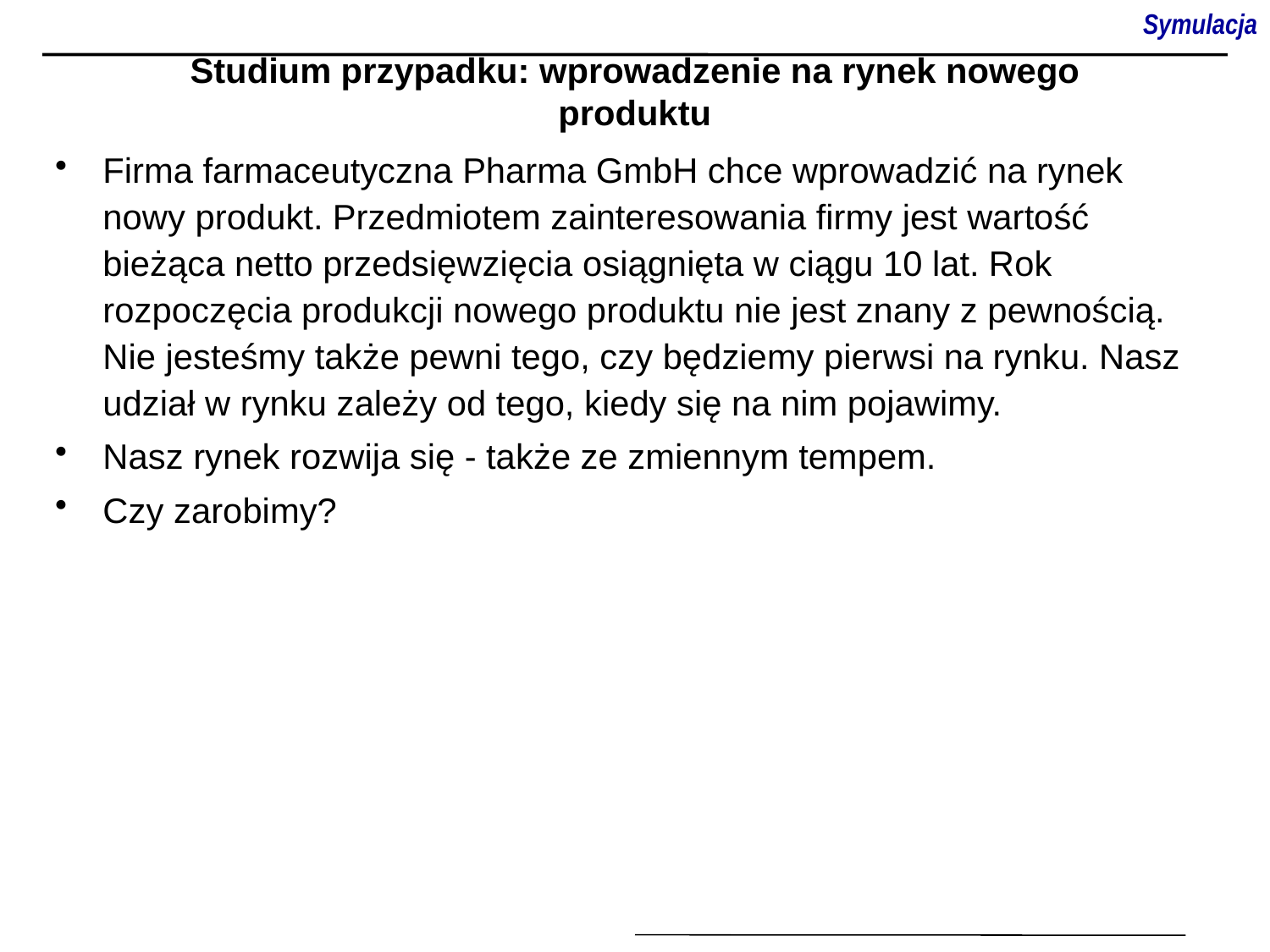

Symulacja
# Studium przypadku: wprowadzenie na rynek nowego produktu
Firma farmaceutyczna Pharma GmbH chce wprowadzić na rynek nowy produkt. Przedmiotem zainteresowania firmy jest wartość bieżąca netto przedsięwzięcia osiągnięta w ciągu 10 lat. Rok rozpoczęcia produkcji nowego produktu nie jest znany z pewnością. Nie jesteśmy także pewni tego, czy będziemy pierwsi na rynku. Nasz udział w rynku zależy od tego, kiedy się na nim pojawimy.
Nasz rynek rozwija się - także ze zmiennym tempem.
Czy zarobimy?